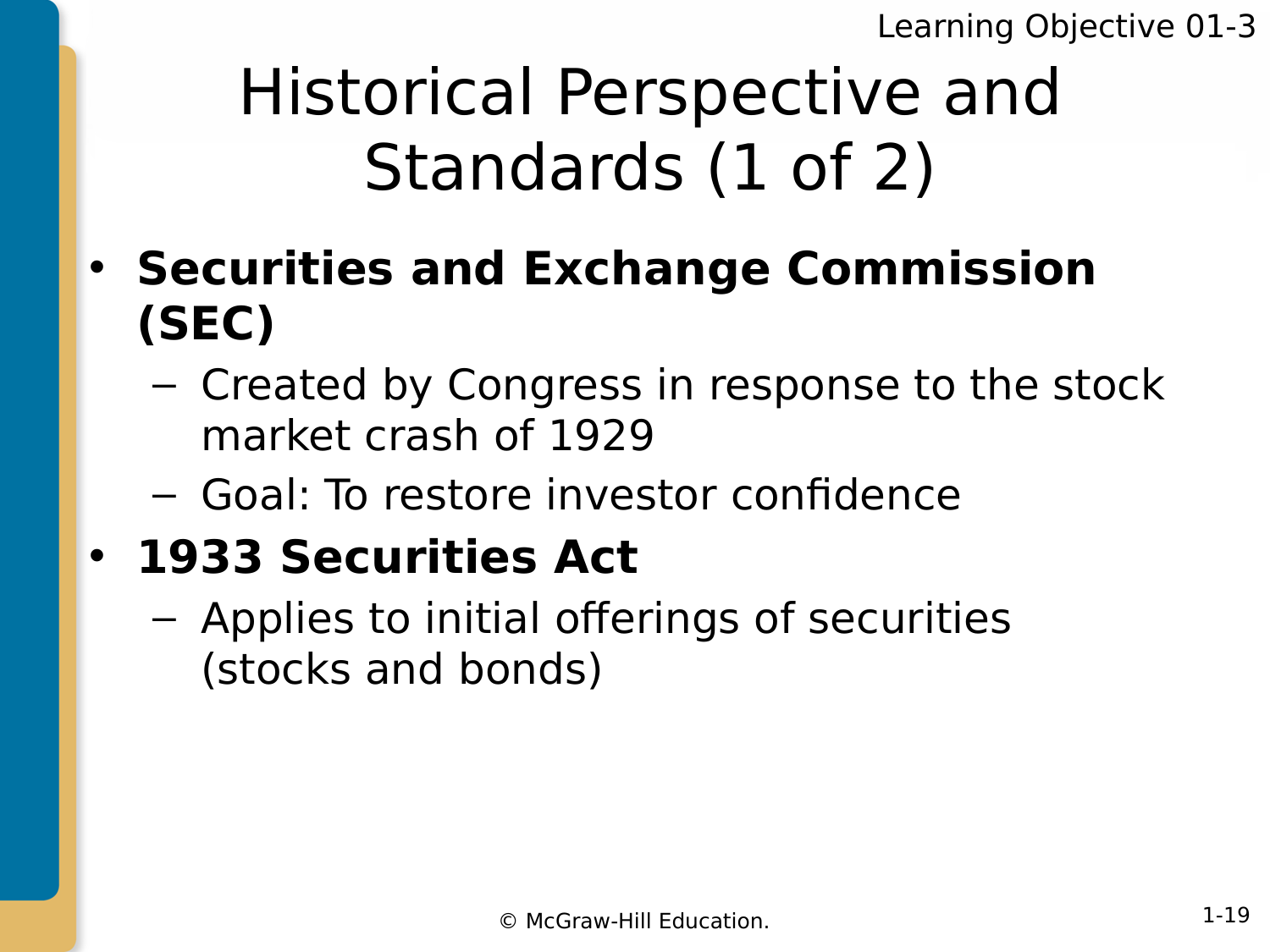

Learning Objective 01-3
# Historical Perspective and Standards (1 of 2)
Securities and Exchange Commission (SEC)
Created by Congress in response to the stock market crash of 1929
Goal: To restore investor confidence
1933 Securities Act
Applies to initial offerings of securities (stocks and bonds)